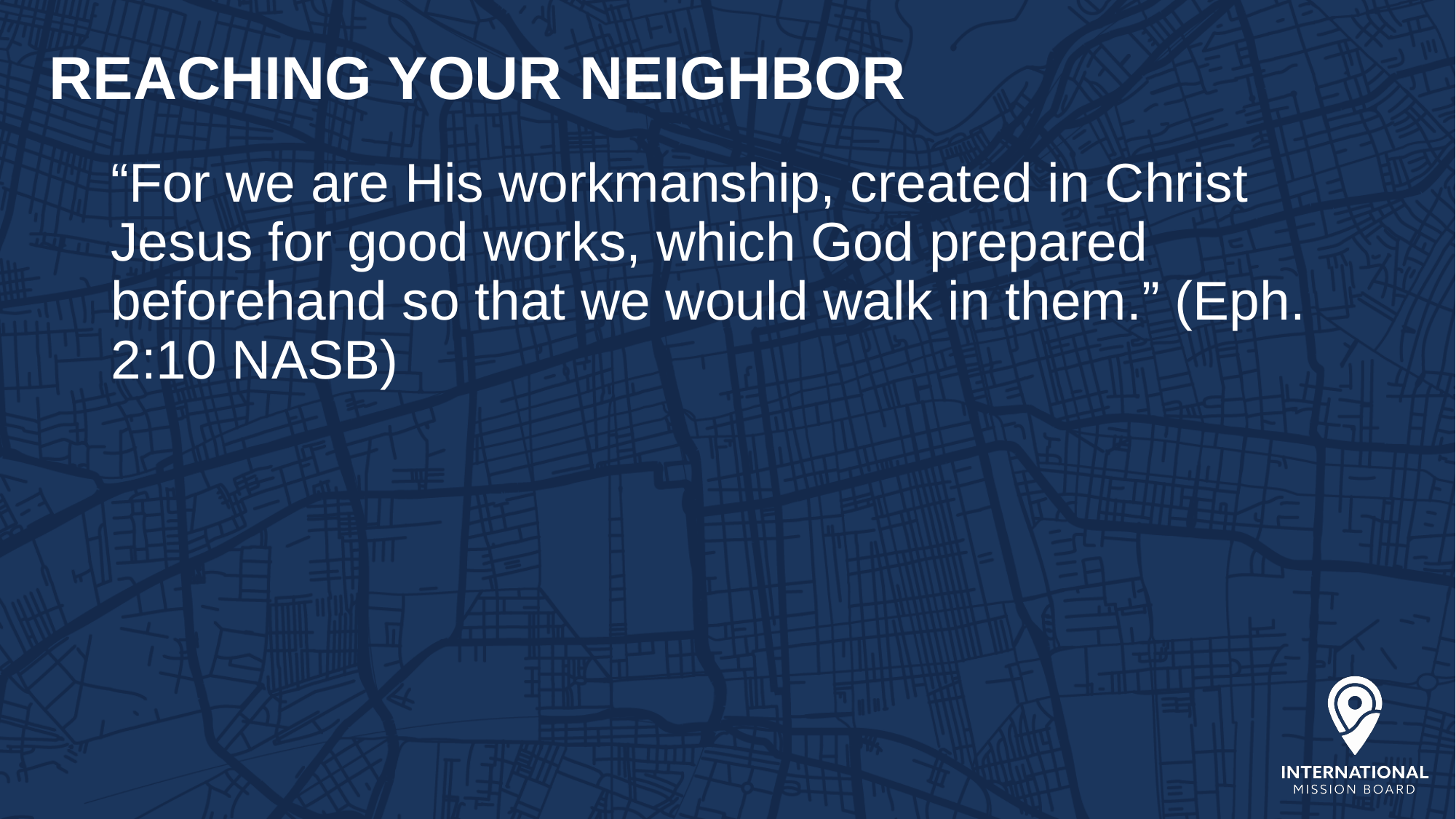

# REACHING YOUR NEIGHBOR
“For we are His workmanship, created in Christ Jesus for good works, which God prepared beforehand so that we would walk in them.” (Eph. 2:10 NASB)